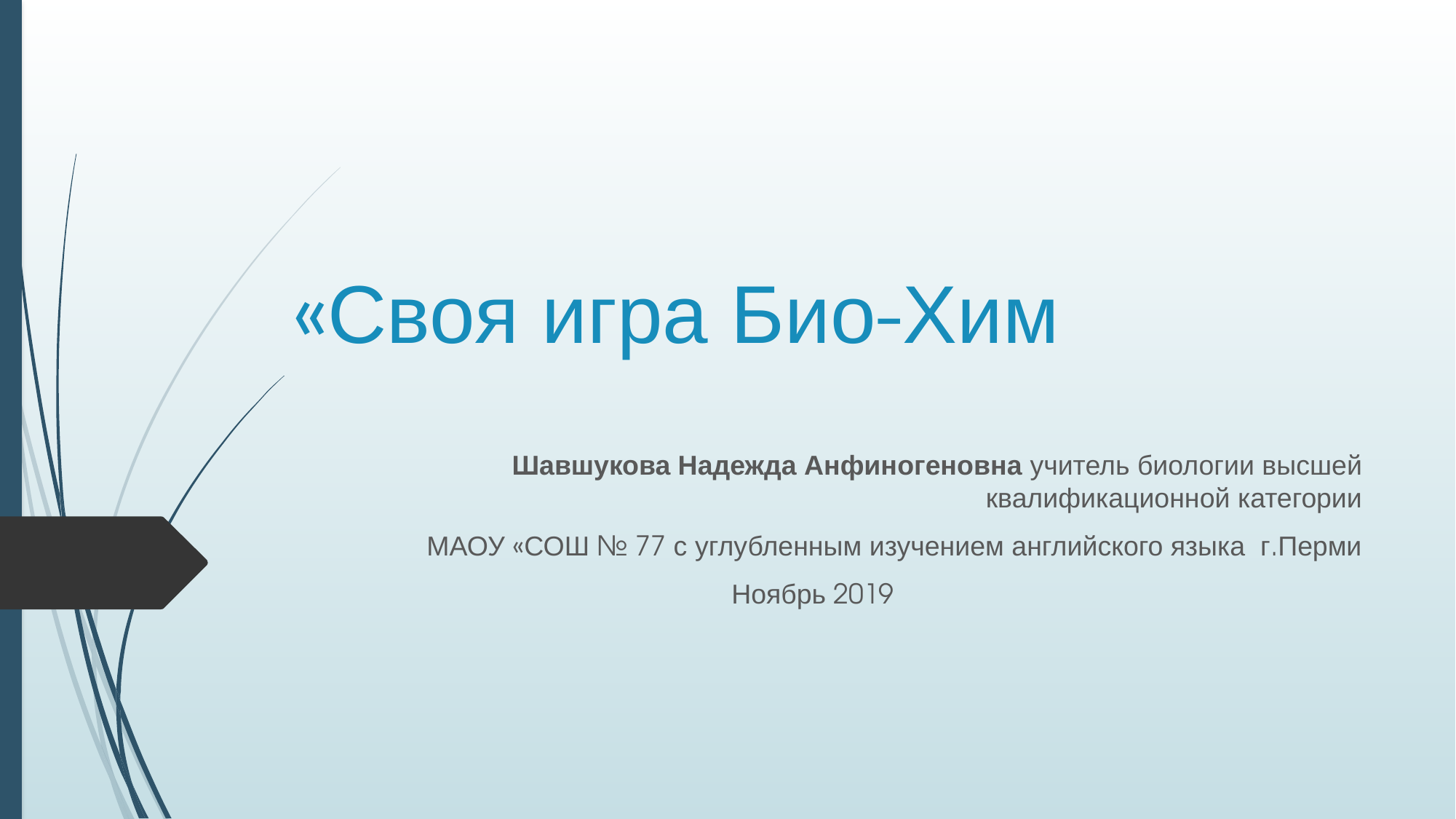

# «Своя игра Био-Хим
Шавшукова Надежда Анфиногеновна учитель биологии высшей квалификационной категории
МАОУ «СОШ № 77 с углубленным изучением английского языка  г.Перми
Ноябрь 2019